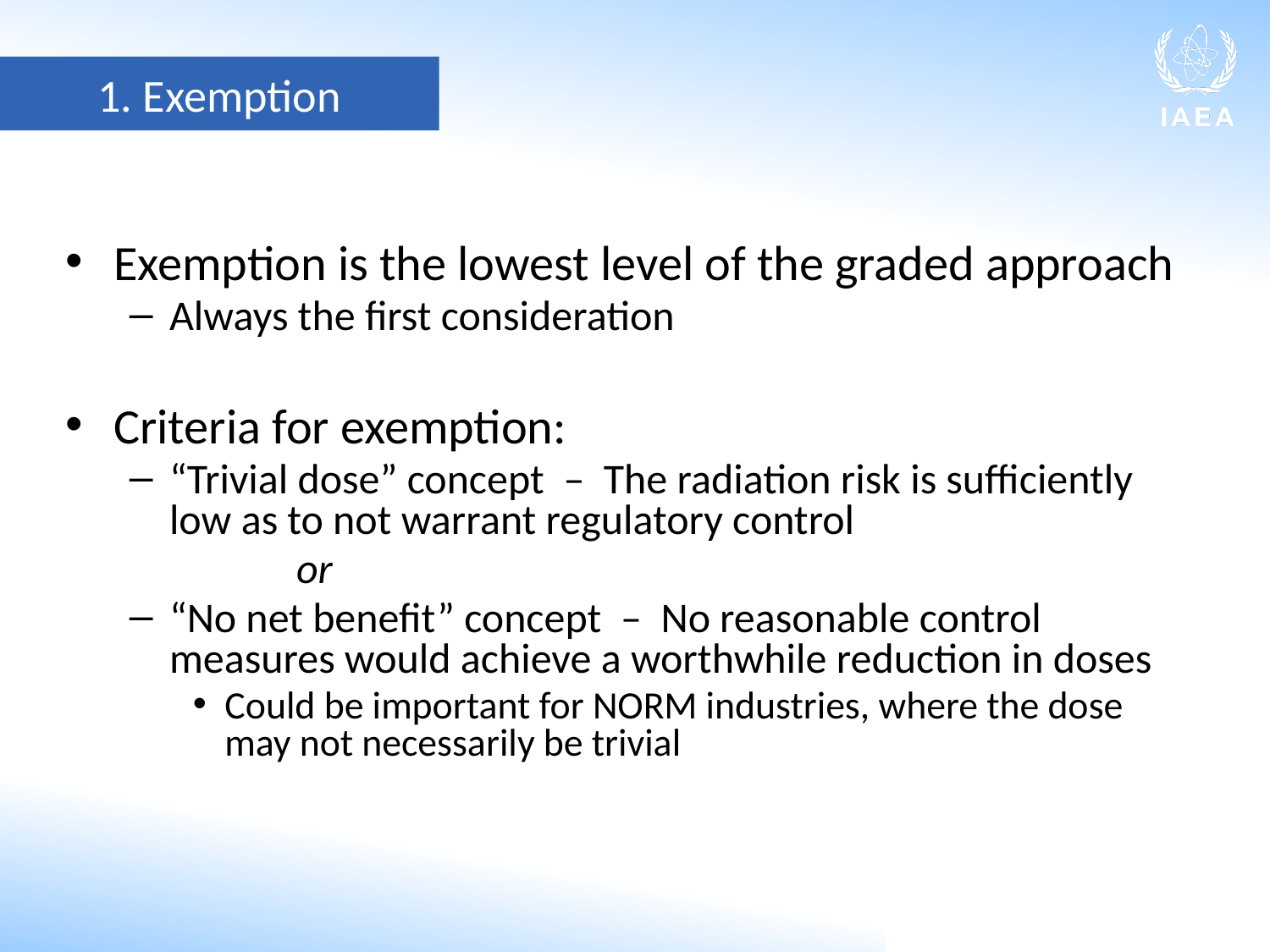

1. Exemption
Exemption is the lowest level of the graded approach
Always the first consideration

Criteria for exemption:
“Trivial dose” concept  –  The radiation risk is sufficiently low as to not warrant regulatory control
		or
“No net benefit” concept  –  No reasonable control measures would achieve a worthwhile reduction in doses
Could be important for NORM industries, where the dose may not necessarily be trivial